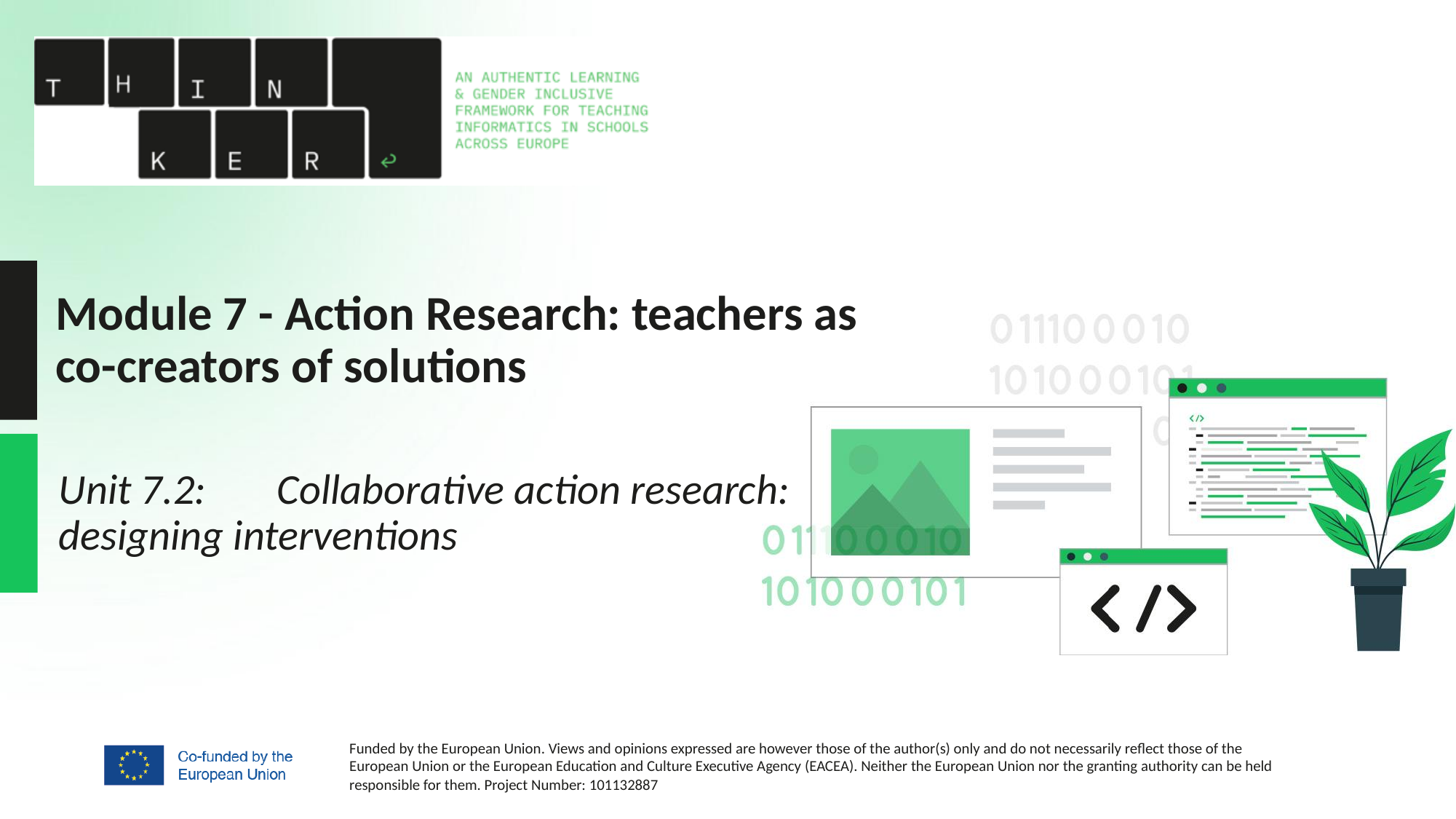

# Module 7 - Action Research: teachers as co-creators of solutions
Unit 7.2:	Collaborative action research: designing interventions